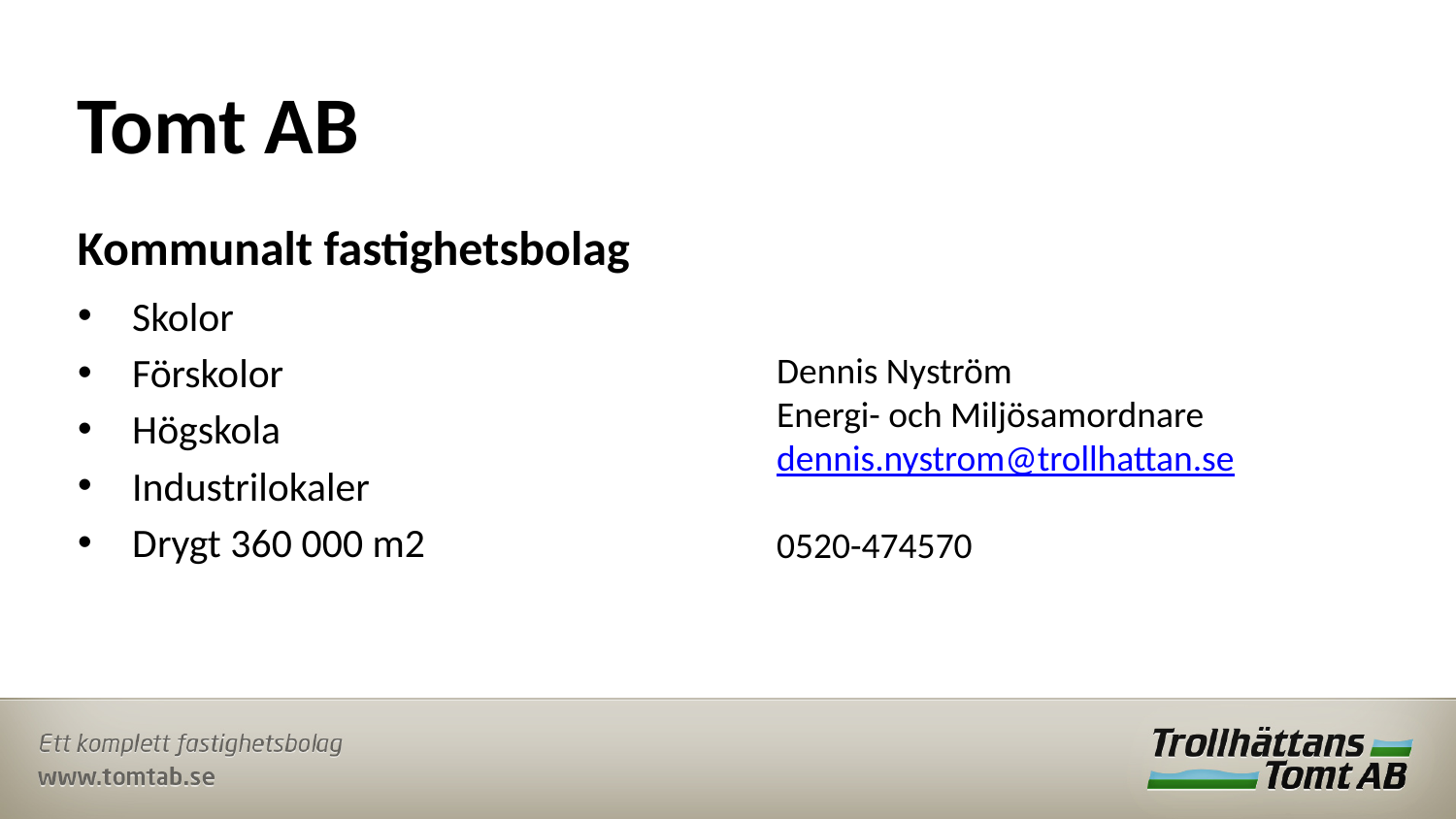

Tomt AB
Kommunalt fastighetsbolag
Skolor
Förskolor
Högskola
Industrilokaler
Drygt 360 000 m2

Dennis Nyström
Energi- och Miljösamordnare
dennis.nystrom@trollhattan.se

0520-474570